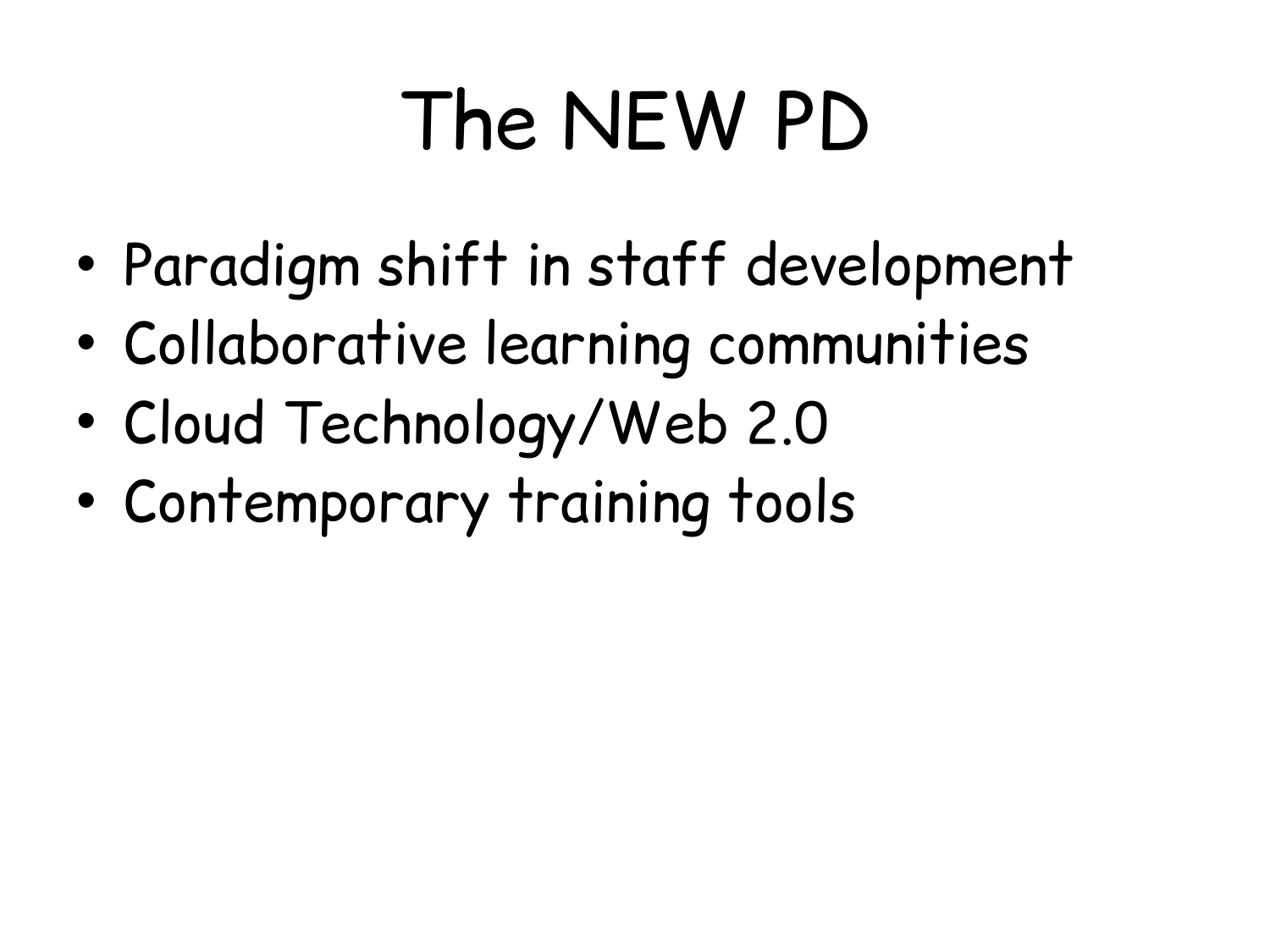

# The NEW PD
Paradigm shift in staff development
Collaborative learning communities
Cloud Technology/Web 2.0
Contemporary training tools